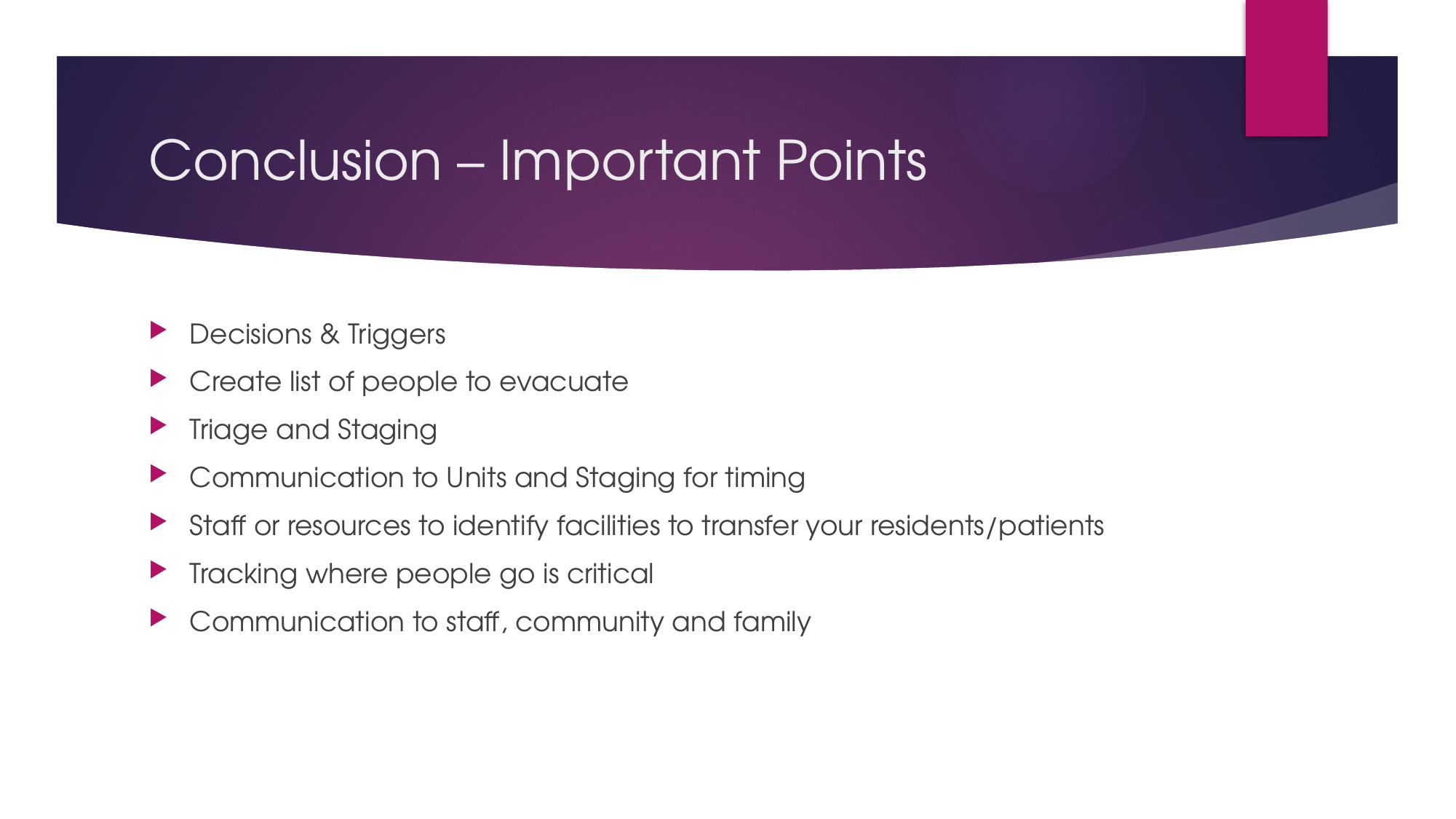

# Conclusion – Important Points
Decisions & Triggers
Create list of people to evacuate
Triage and Staging
Communication to Units and Staging for timing
Staff or resources to identify facilities to transfer your residents/patients
Tracking where people go is critical
Communication to staff, community and family